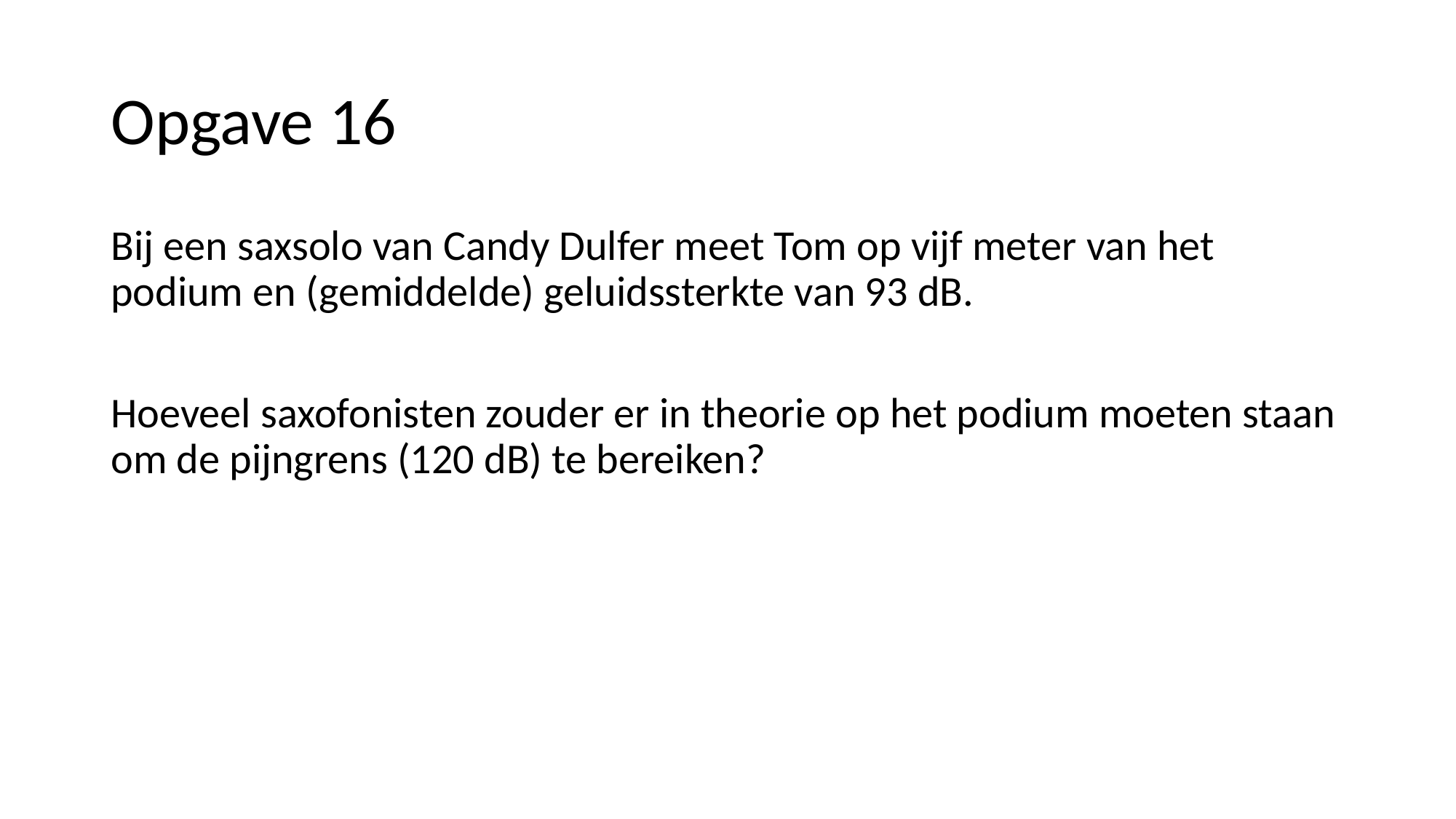

# Opgave 16
Bij een saxsolo van Candy Dulfer meet Tom op vijf meter van het podium en (gemiddelde) geluidssterkte van 93 dB.

Hoeveel saxofonisten zouder er in theorie op het podium moeten staan om de pijngrens (120 dB) te bereiken?